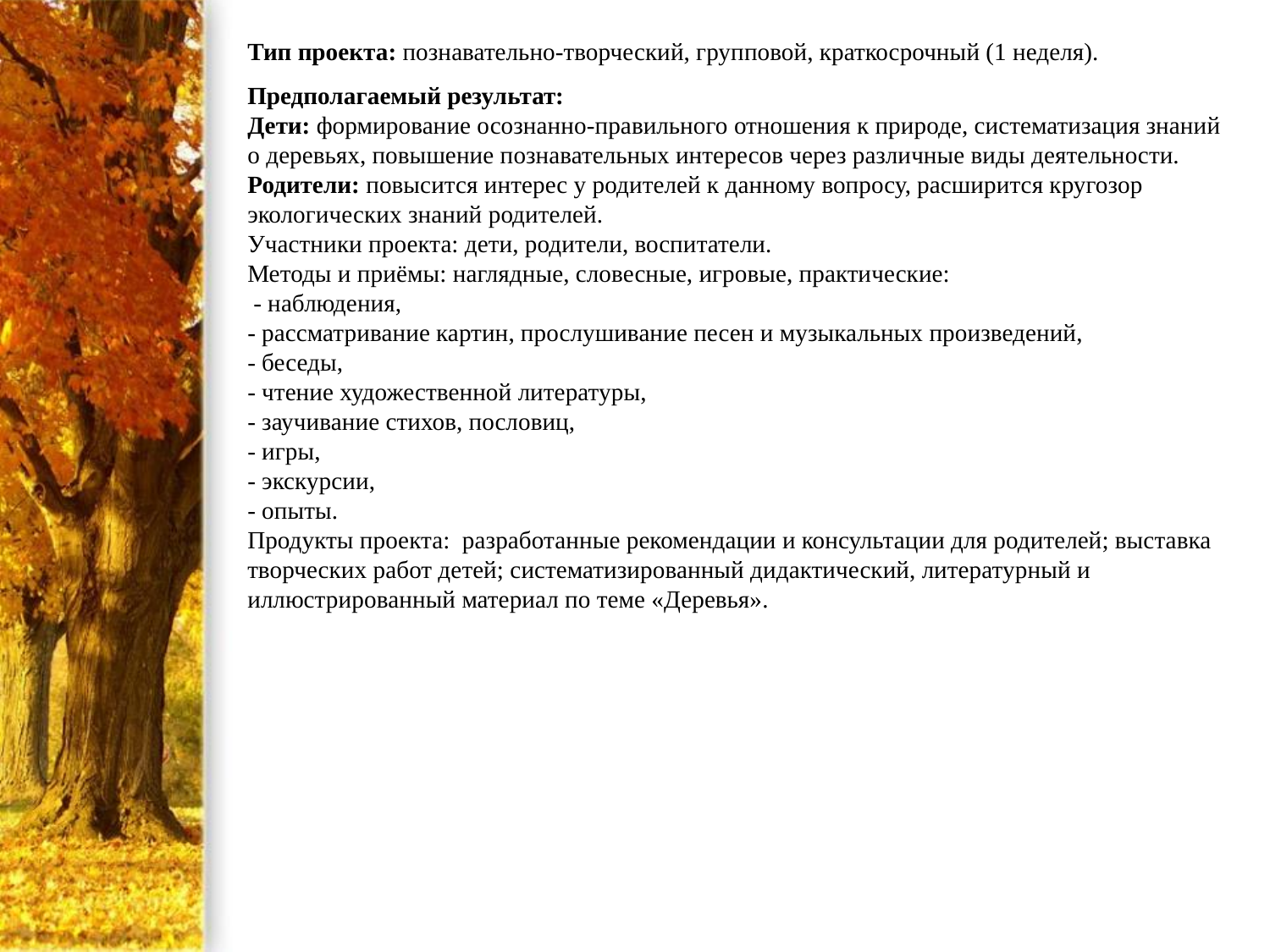

Тип проекта: познавательно-творческий, групповой, краткосрочный (1 неделя).
Предполагаемый результат:
Дети: формирование осознанно-правильного отношения к природе, систематизация знаний о деревьях, повышение познавательных интересов через различные виды деятельности.
Родители: повысится интерес у родителей к данному вопросу, расширится кругозор экологических знаний родителей.
Участники проекта: дети, родители, воспитатели.
Методы и приёмы: наглядные, словесные, игровые, практические:
 - наблюдения,
- рассматривание картин, прослушивание песен и музыкальных произведений,
- беседы,
- чтение художественной литературы,
- заучивание стихов, пословиц,
- игры,
- экскурсии,
- опыты.
Продукты проекта:  разработанные рекомендации и консультации для родителей; выставка творческих работ детей; систематизированный дидактический, литературный и иллюстрированный материал по теме «Деревья».